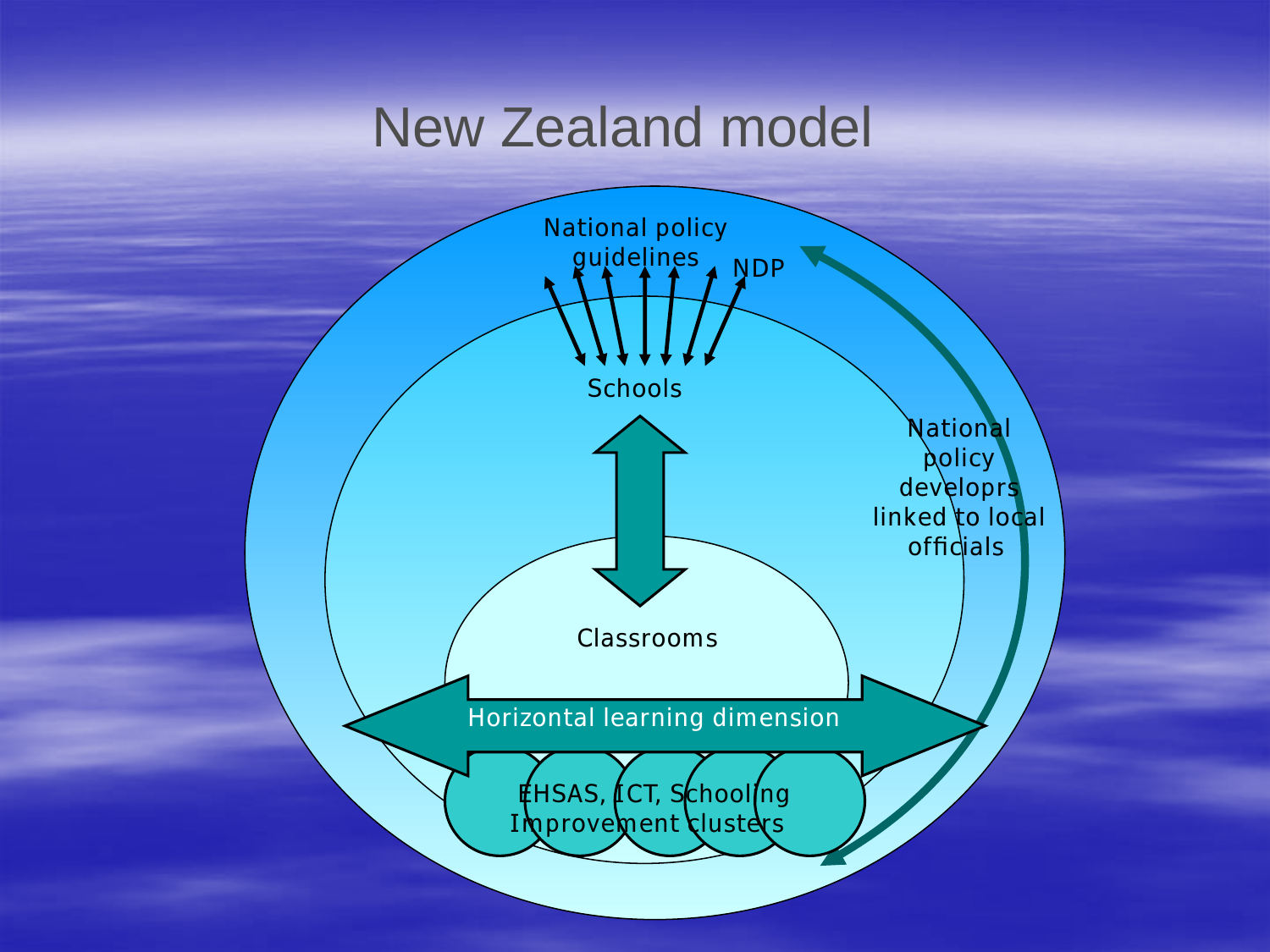

# New Zealand model

National policy guidelines

NDP

Schools
National policy developrs linked to local officials

Classrooms

Horizontal learning dimension

EHSAS, ICT, Schooling Improvement clusters